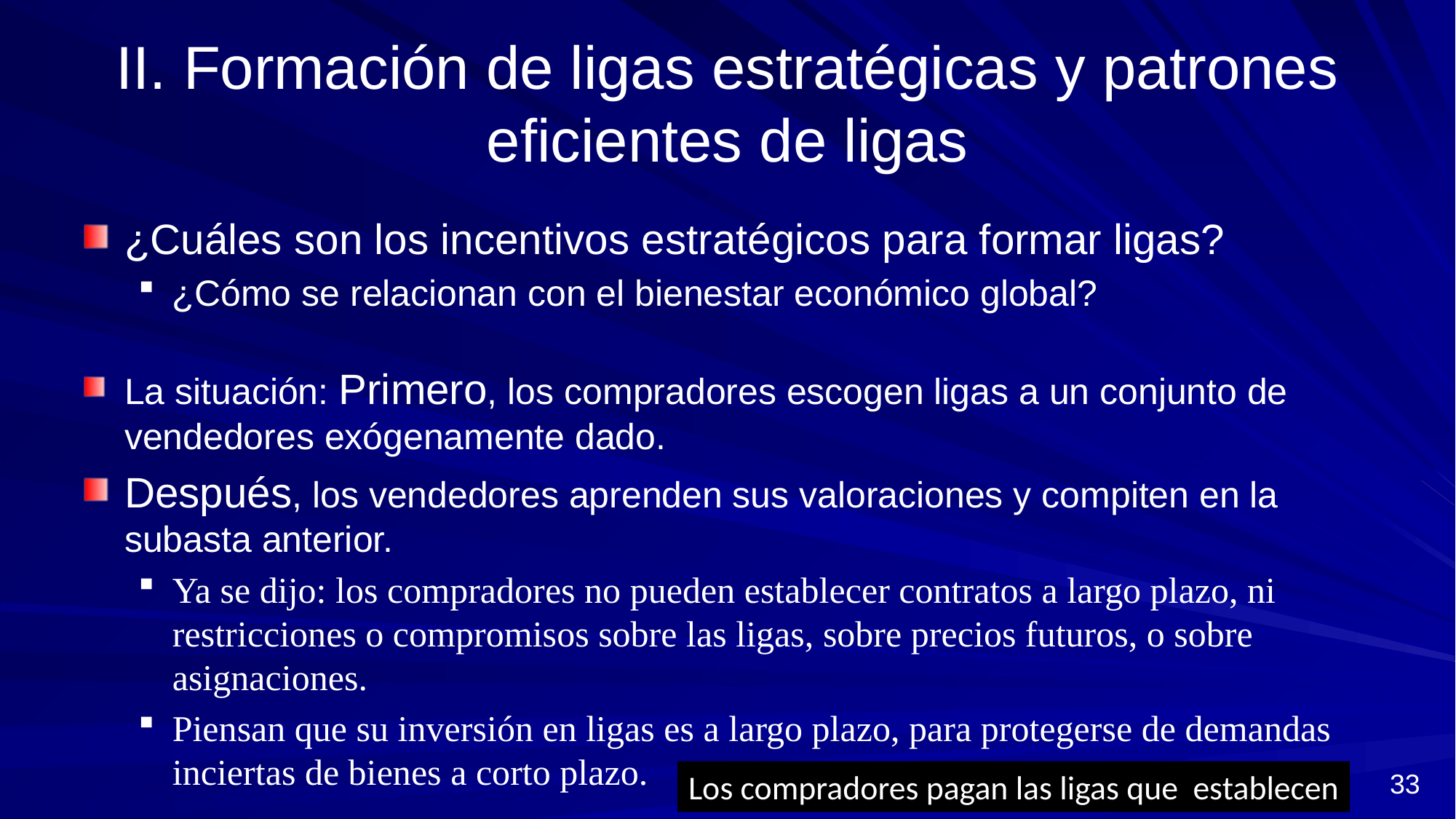

# II. Formación de ligas estratégicas y patrones eficientes de ligas
¿Cuáles son los incentivos estratégicos para formar ligas?
¿Cómo se relacionan con el bienestar económico global?

La situación: Primero, los compradores escogen ligas a un conjunto de vendedores exógenamente dado.
Después, los vendedores aprenden sus valoraciones y compiten en la subasta anterior.
Ya se dijo: los compradores no pueden establecer contratos a largo plazo, ni restricciones o compromisos sobre las ligas, sobre precios futuros, o sobre asignaciones.
Piensan que su inversión en ligas es a largo plazo, para protegerse de demandas inciertas de bienes a corto plazo.
Los compradores pagan las ligas que  establecen
33